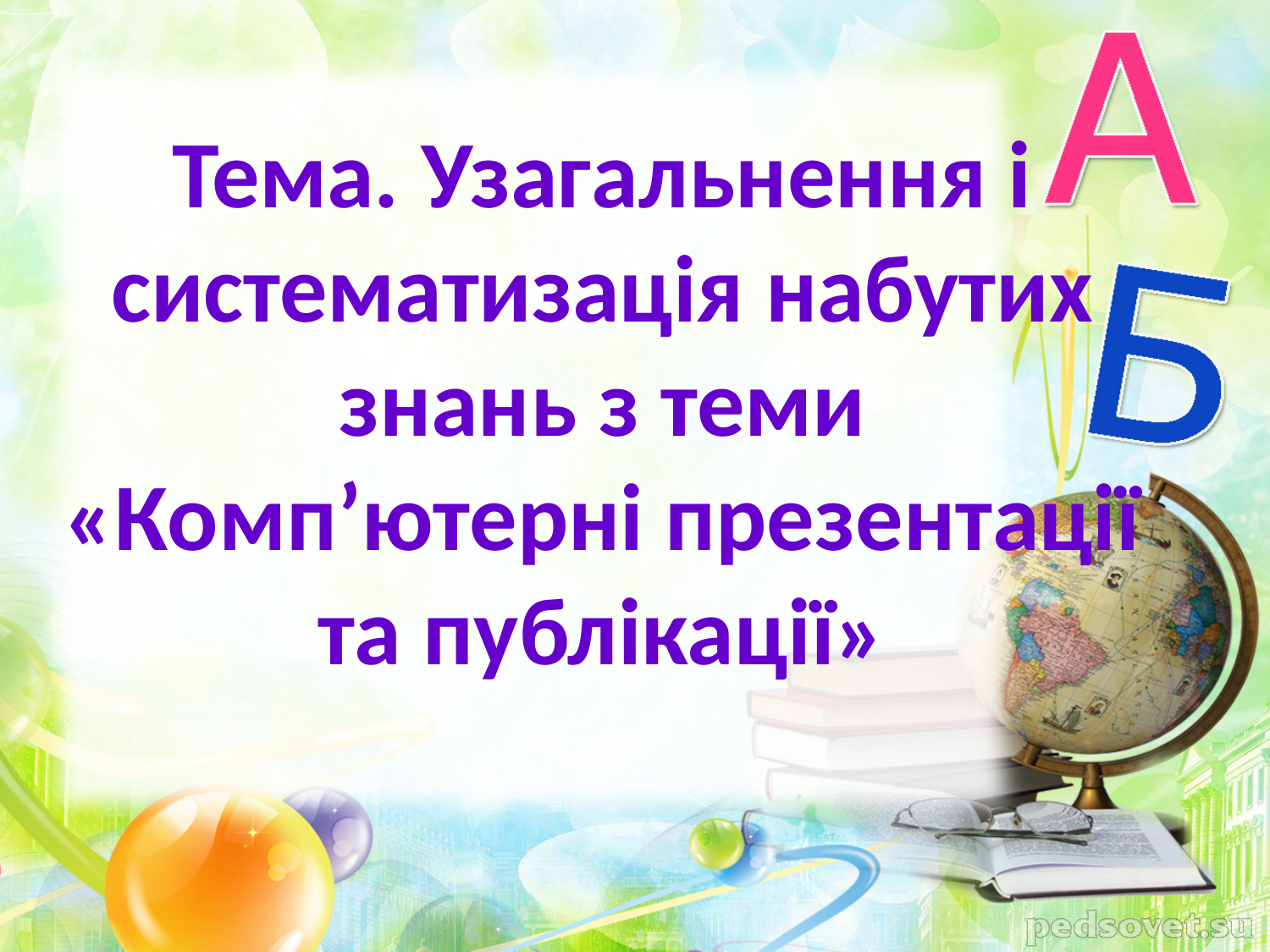

# Тема. Узагальнення і систематизація набутих знань з теми «Комп’ютерні презентації та публікації»